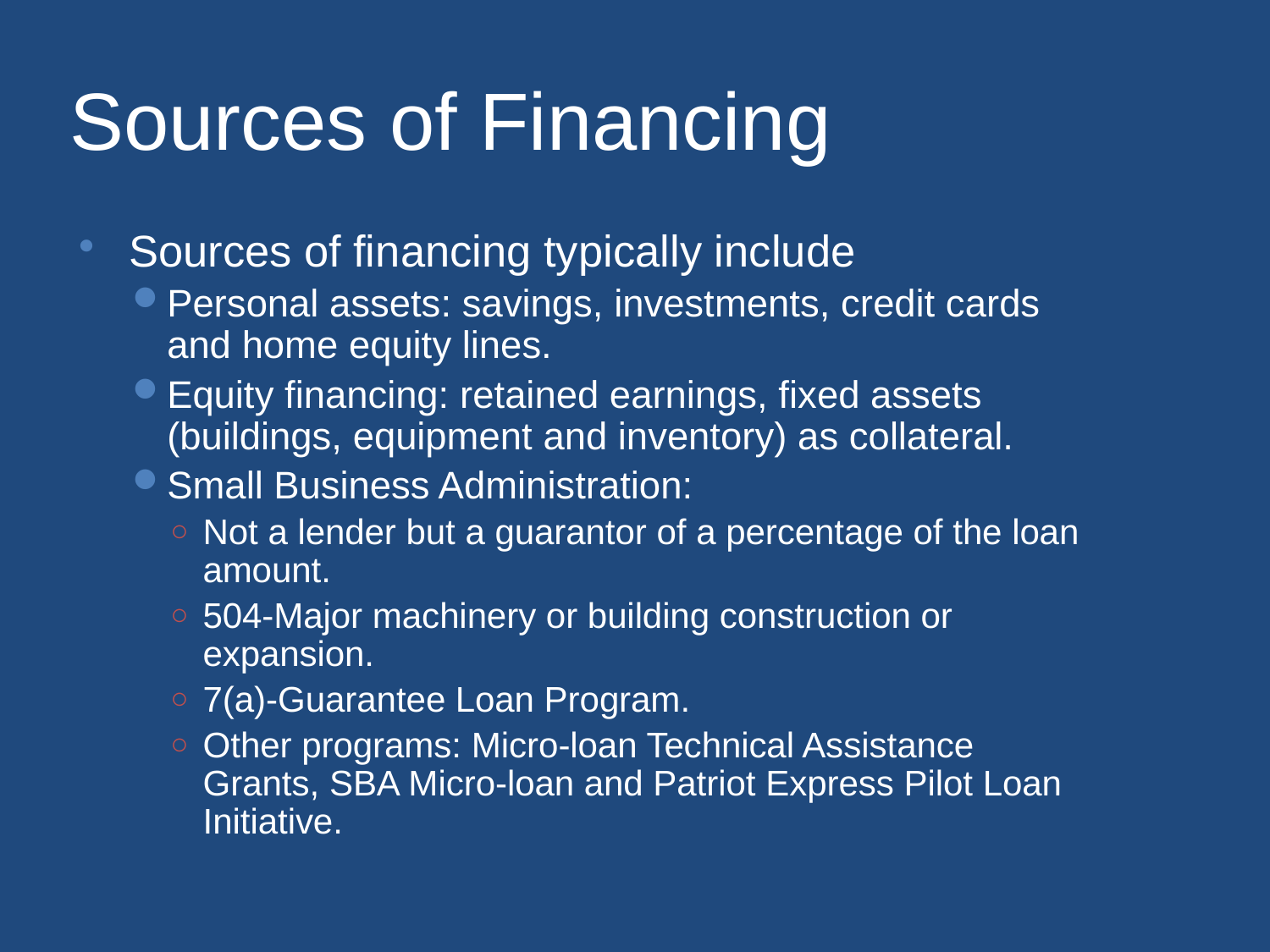

# Sources of Financing
Sources of financing typically include
Personal assets: savings, investments, credit cards and home equity lines.
Equity financing: retained earnings, fixed assets (buildings, equipment and inventory) as collateral.
Small Business Administration:
Not a lender but a guarantor of a percentage of the loan amount.
504-Major machinery or building construction or expansion.
7(a)-Guarantee Loan Program.
Other programs: Micro-loan Technical Assistance Grants, SBA Micro-loan and Patriot Express Pilot Loan Initiative.